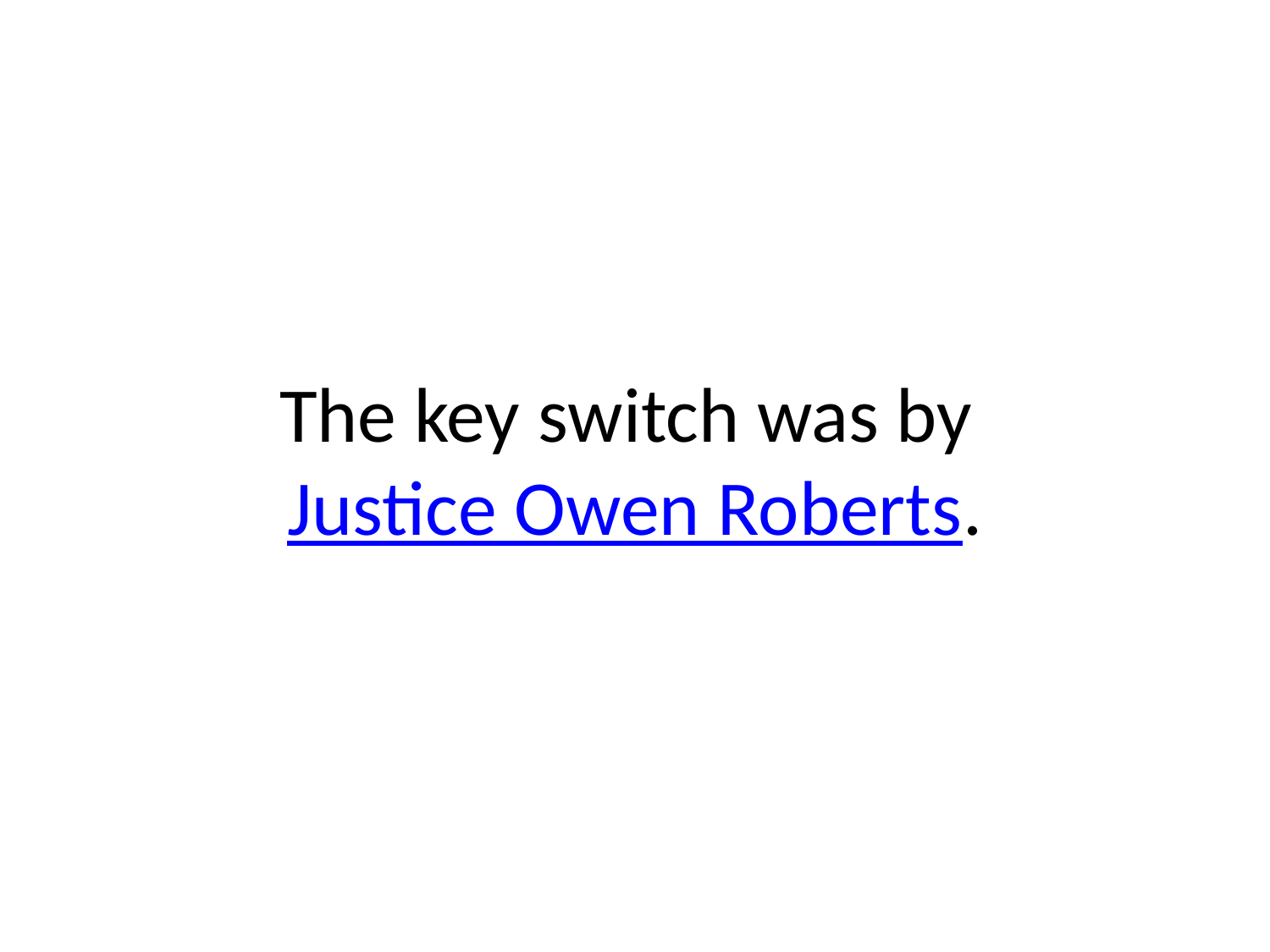

# The key switch was by Justice Owen Roberts.